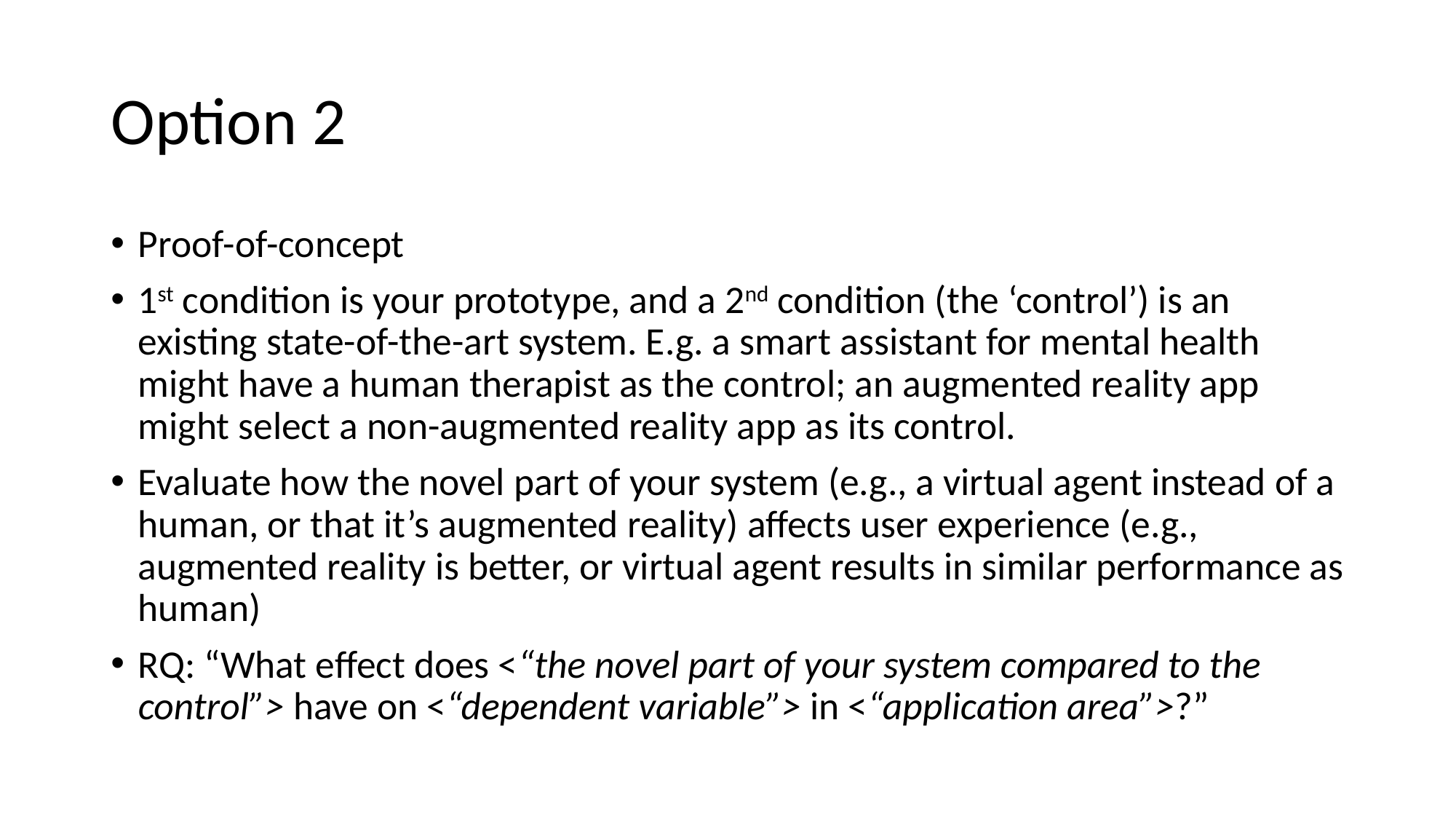

# Option 2
Proof-of-concept
1st condition is your prototype, and a 2nd condition (the ‘control’) is an existing state-of-the-art system. E.g. a smart assistant for mental health might have a human therapist as the control; an augmented reality app might select a non-augmented reality app as its control.
Evaluate how the novel part of your system (e.g., a virtual agent instead of a human, or that it’s augmented reality) affects user experience (e.g., augmented reality is better, or virtual agent results in similar performance as human)
RQ: “What effect does <“the novel part of your system compared to the control”> have on <“dependent variable”> in <“application area”>?”